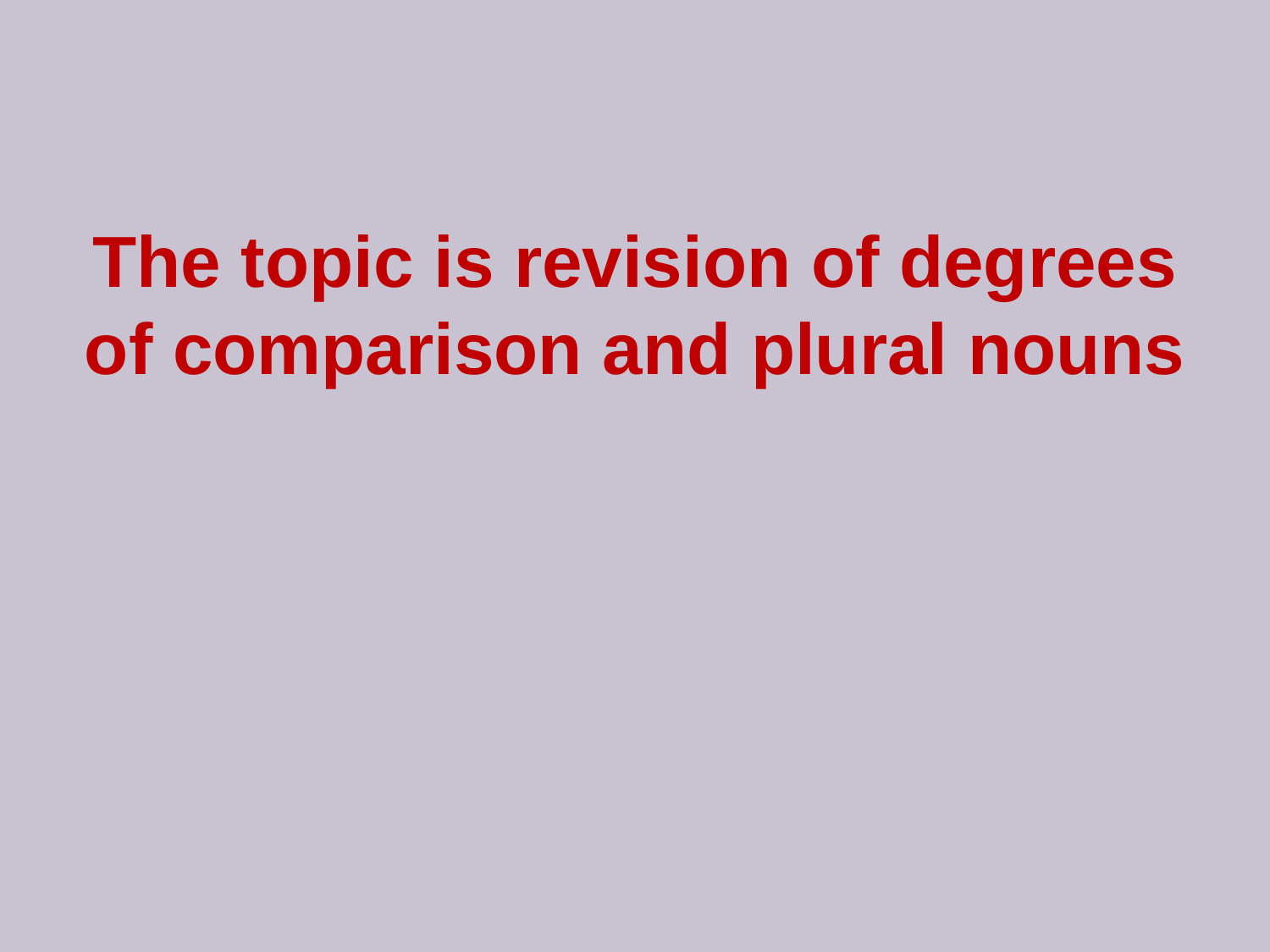

# The topic is revision of degrees of comparison and plural nouns